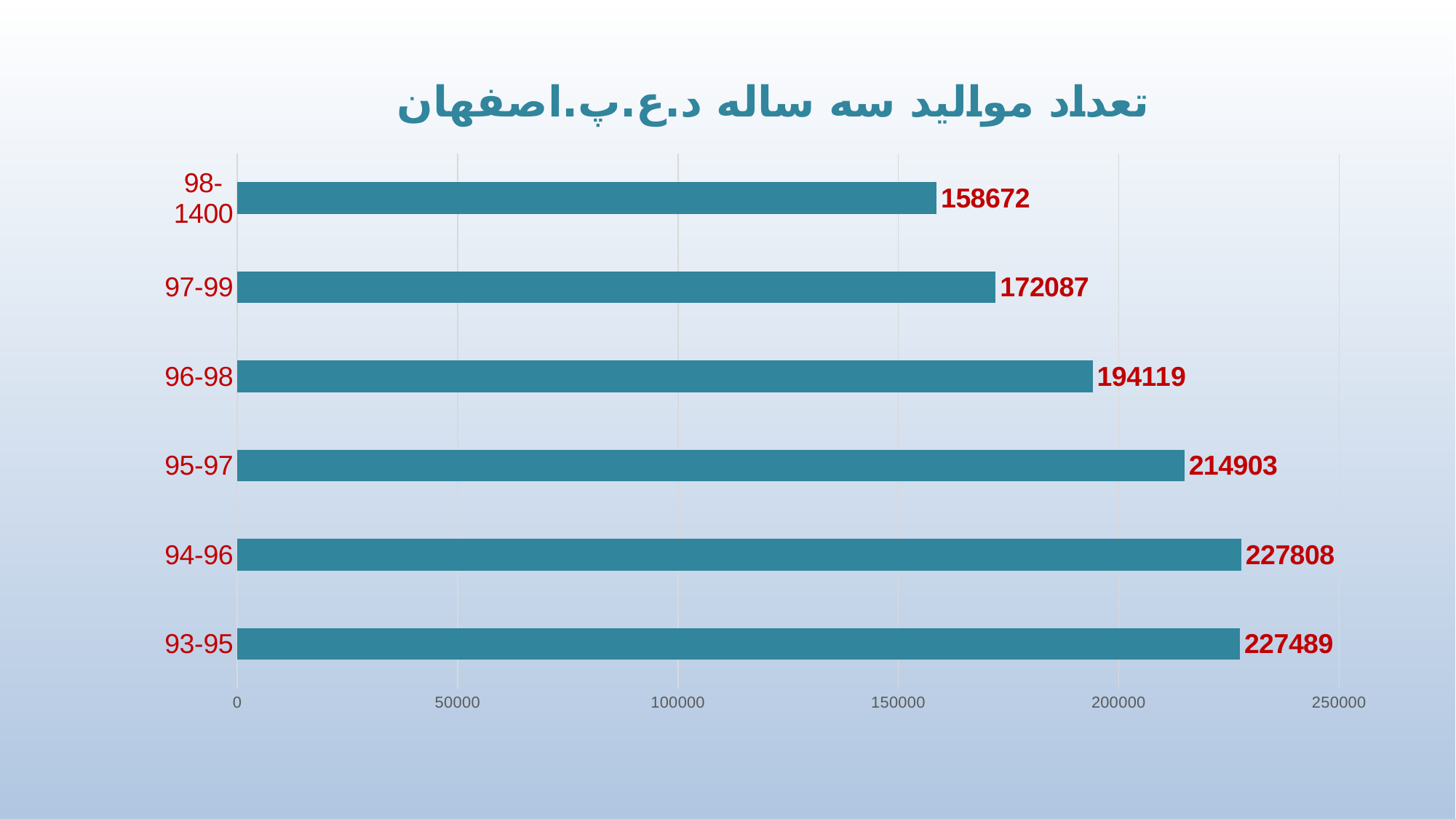

### Chart:  تعداد موالید سه ساله د.ع.پ.اصفهان

| Category | موالید سه ساله |
|---|---|
| 93-95 | 227489.0 |
| 94-96 | 227808.0 |
| 95-97 | 214903.0 |
| 96-98 | 194119.0 |
| 97-99 | 172087.0 |
| 98-1400 | 158672.0 |